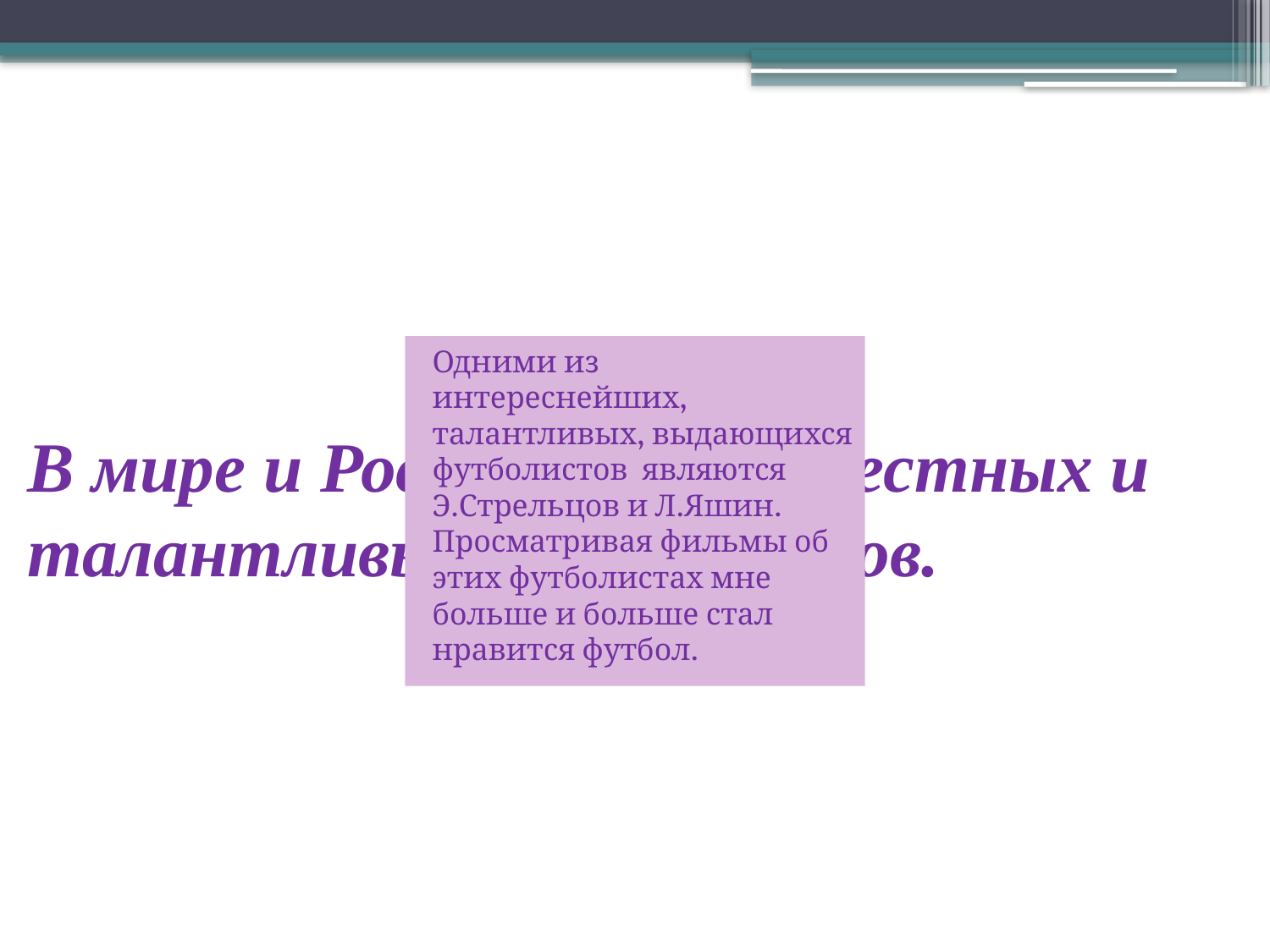

# В мире и России много известных и талантливых футболистов.
Одними из интереснейших, талантливых, выдающихся футболистов  являются Э.Стрельцов и Л.Яшин. Просматривая фильмы об этих футболистах мне больше и больше стал нравится футбол.